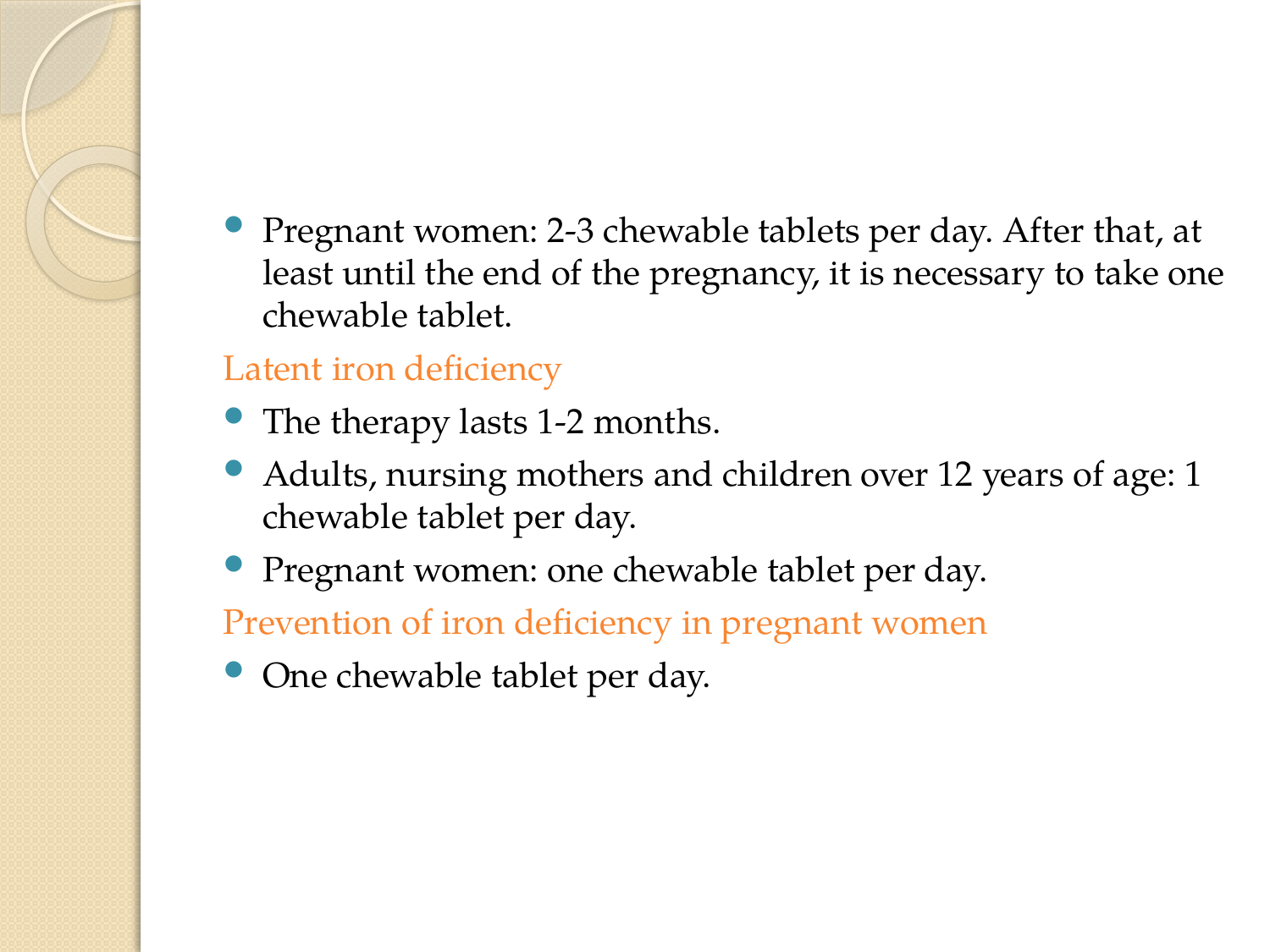

#
Pregnant women: 2-3 chewable tablets per day. After that, at least until the end of the pregnancy, it is necessary to take one chewable tablet.
Latent iron deficiency
The therapy lasts 1-2 months.
Adults, nursing mothers and children over 12 years of age: 1 chewable tablet per day.
Pregnant women: one chewable tablet per day.
Prevention of iron deficiency in pregnant women
One chewable tablet per day.